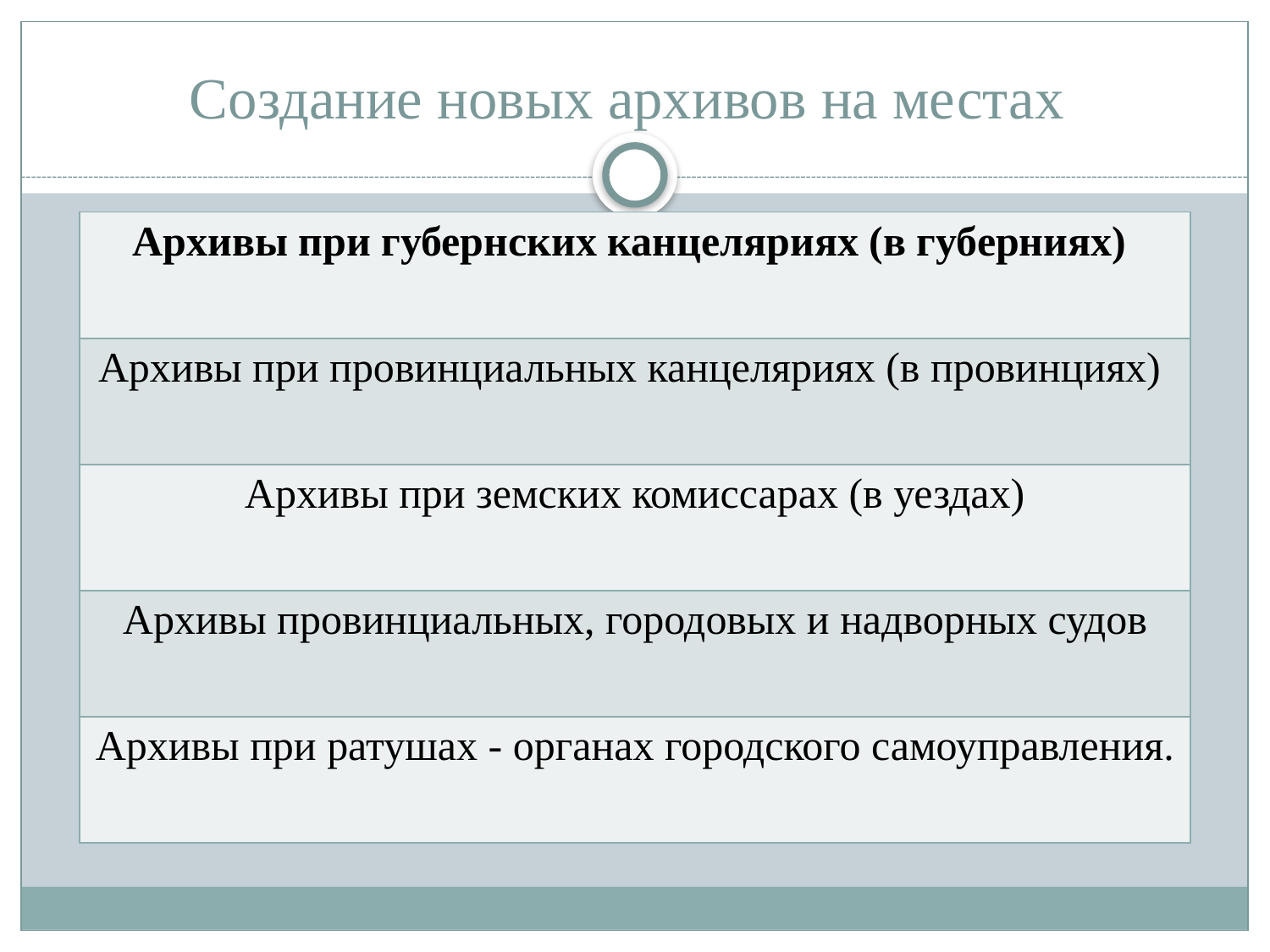

# Создание новых архивов на местах
| Архивы при губернских канцеляриях (в губерниях) |
| --- |
| Архивы при провинциальных канцеляриях (в провинциях) |
| Архивы при земских комиссарах (в уездах) |
| Архивы провинциальных, городовых и надворных судов |
| Архивы при ратушах - органах городского самоуправления. |